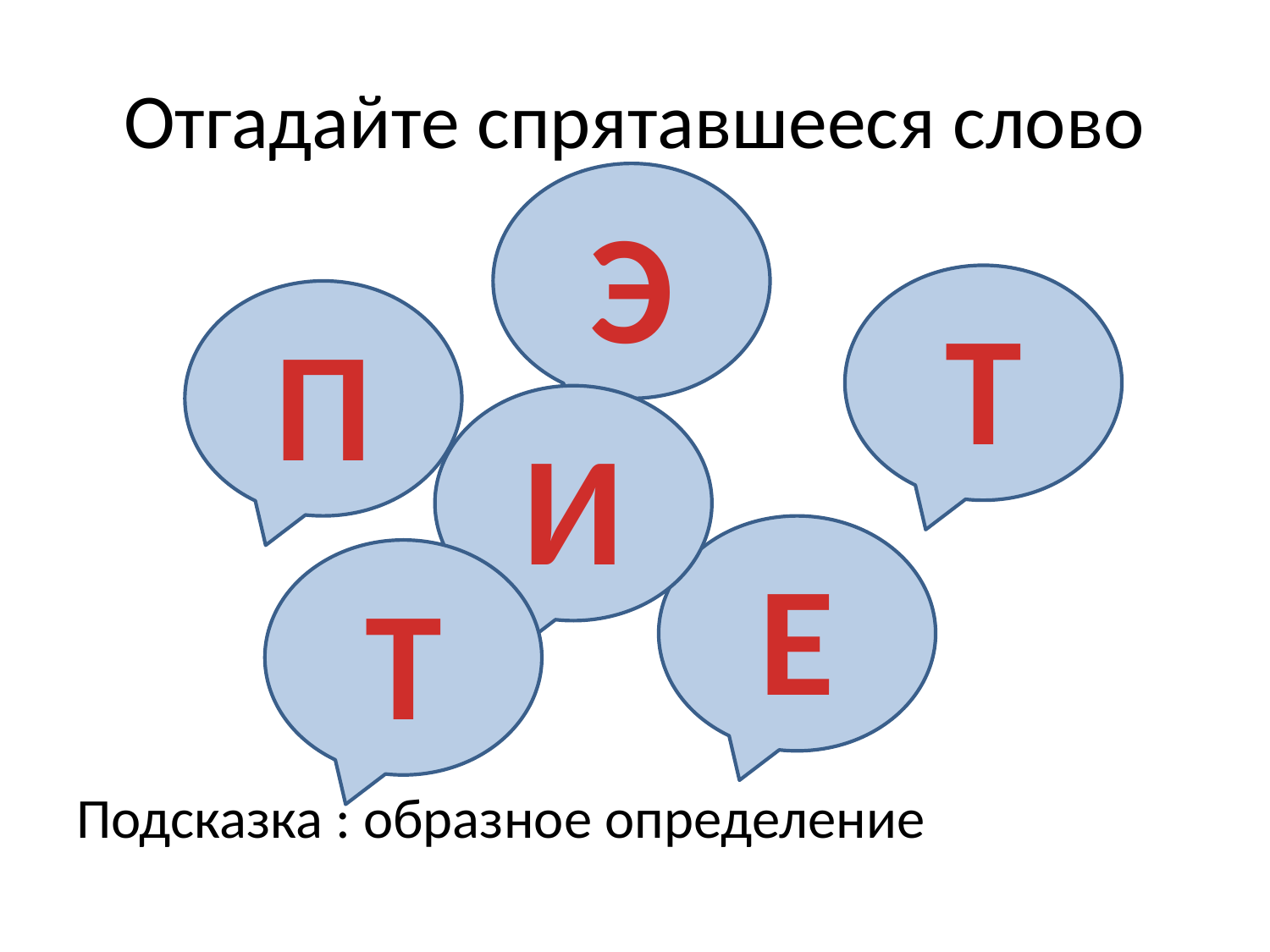

# Отгадайте спрятавшееся слово
Э

Подсказка : образное определение
Т
П
И

Е
Т